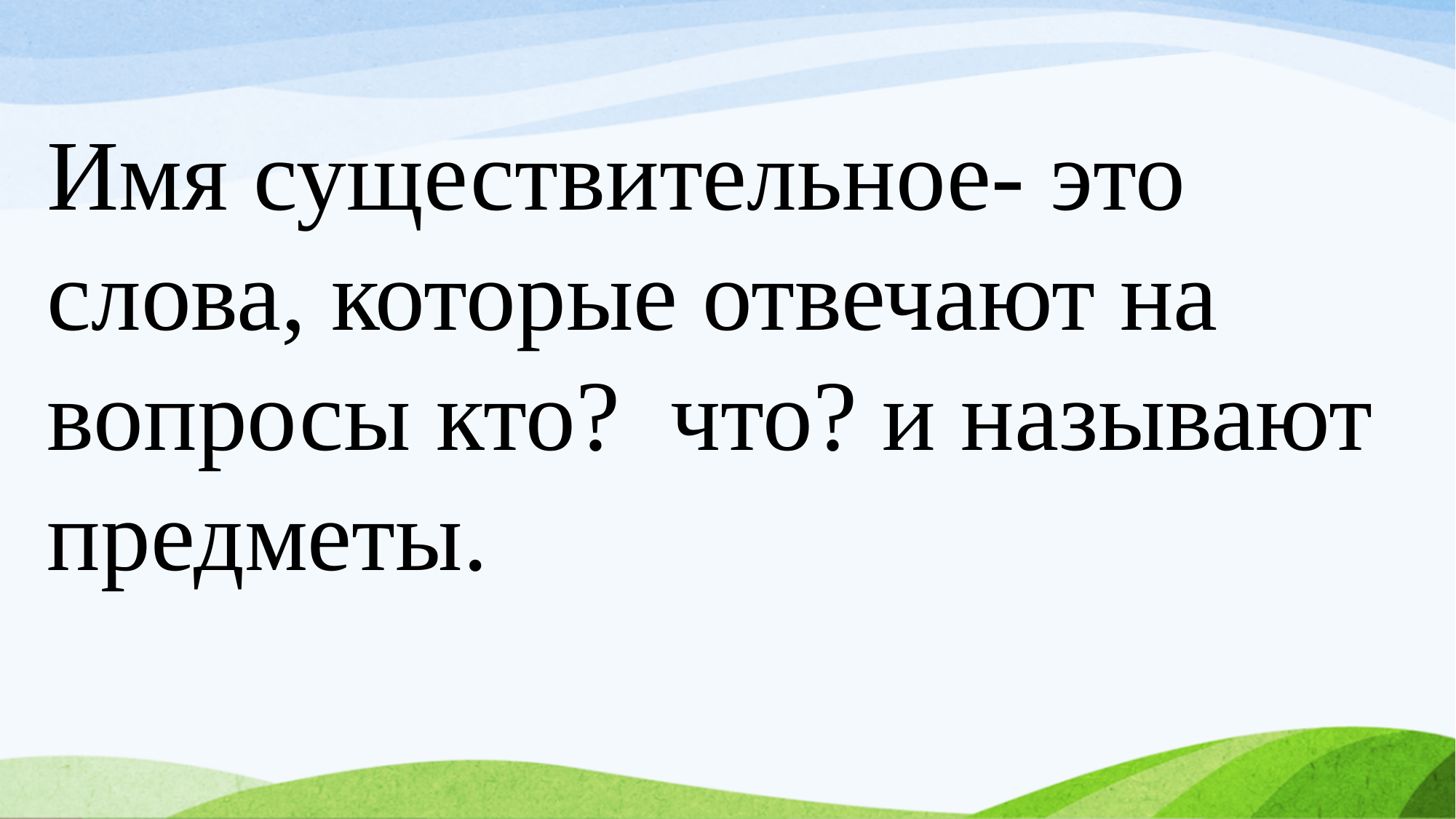

Имя существительное- это слова, которые отвечают на вопросы кто?  что? и называют предметы.